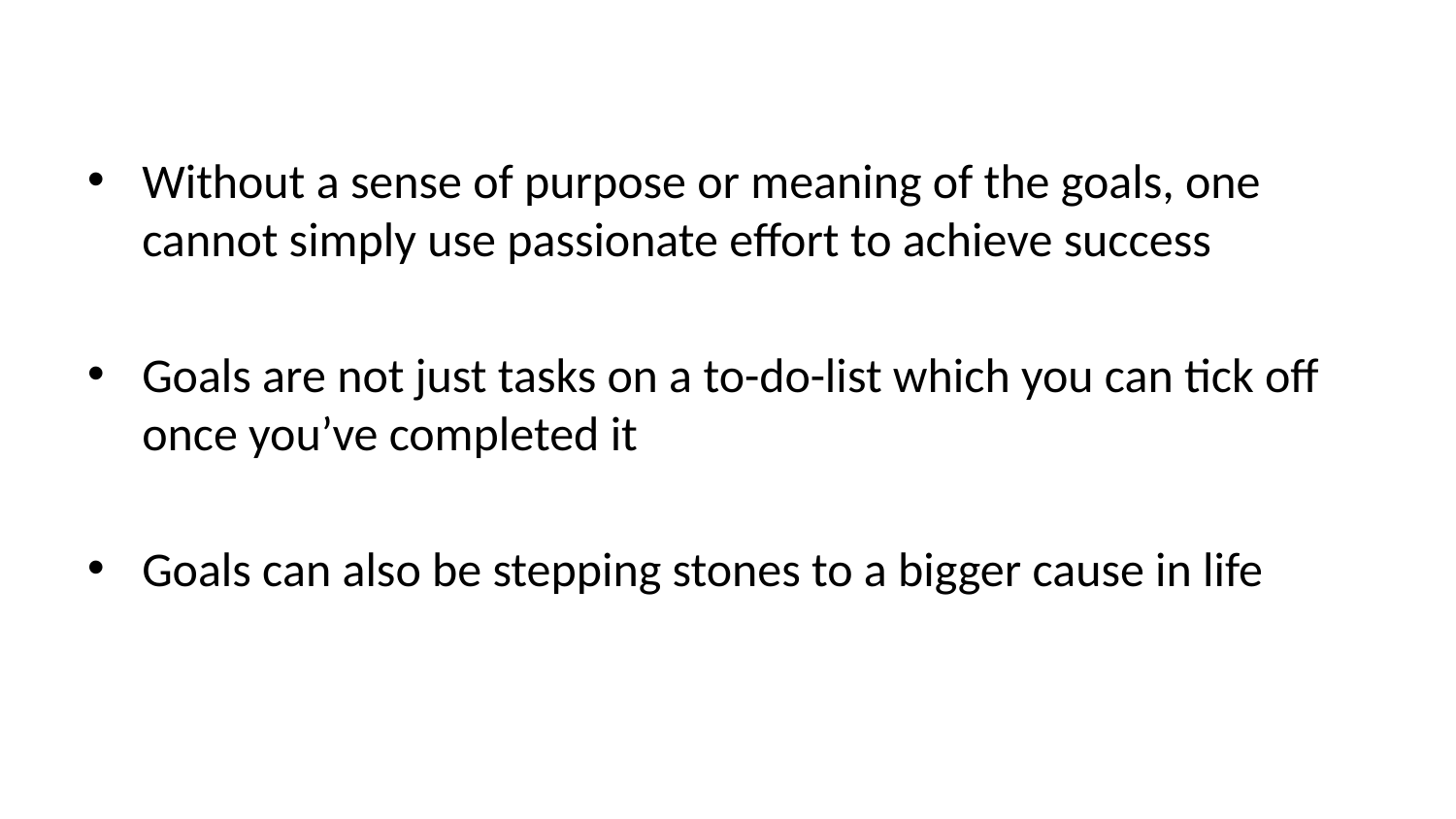

Without a sense of purpose or meaning of the goals, one cannot simply use passionate effort to achieve success

Goals are not just tasks on a to-do-list which you can tick off once you’ve completed it

Goals can also be stepping stones to a bigger cause in life